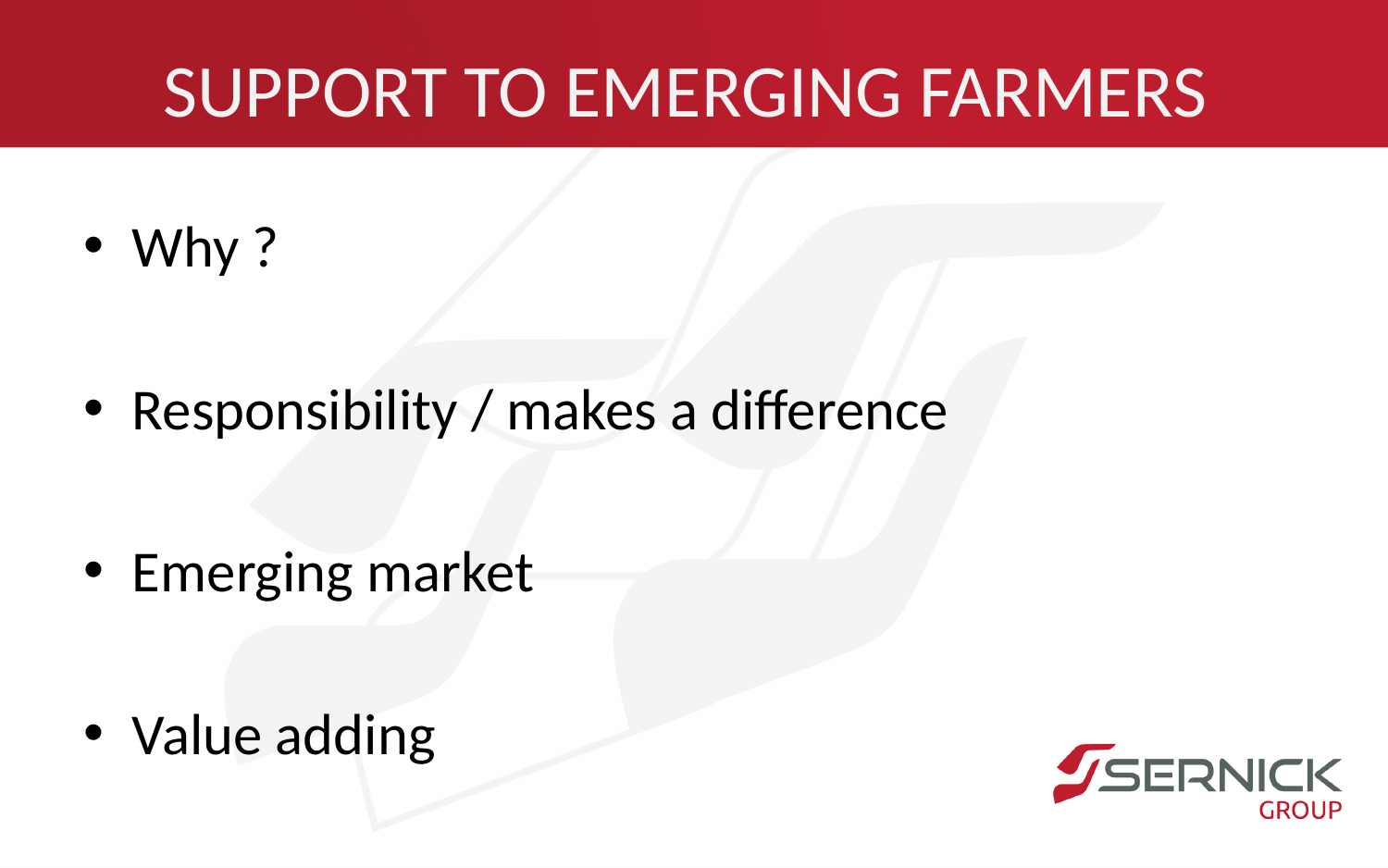

# SUPPORT TO EMERGING FARMERS
Why ?

Responsibility / makes a difference

Emerging market

Value adding